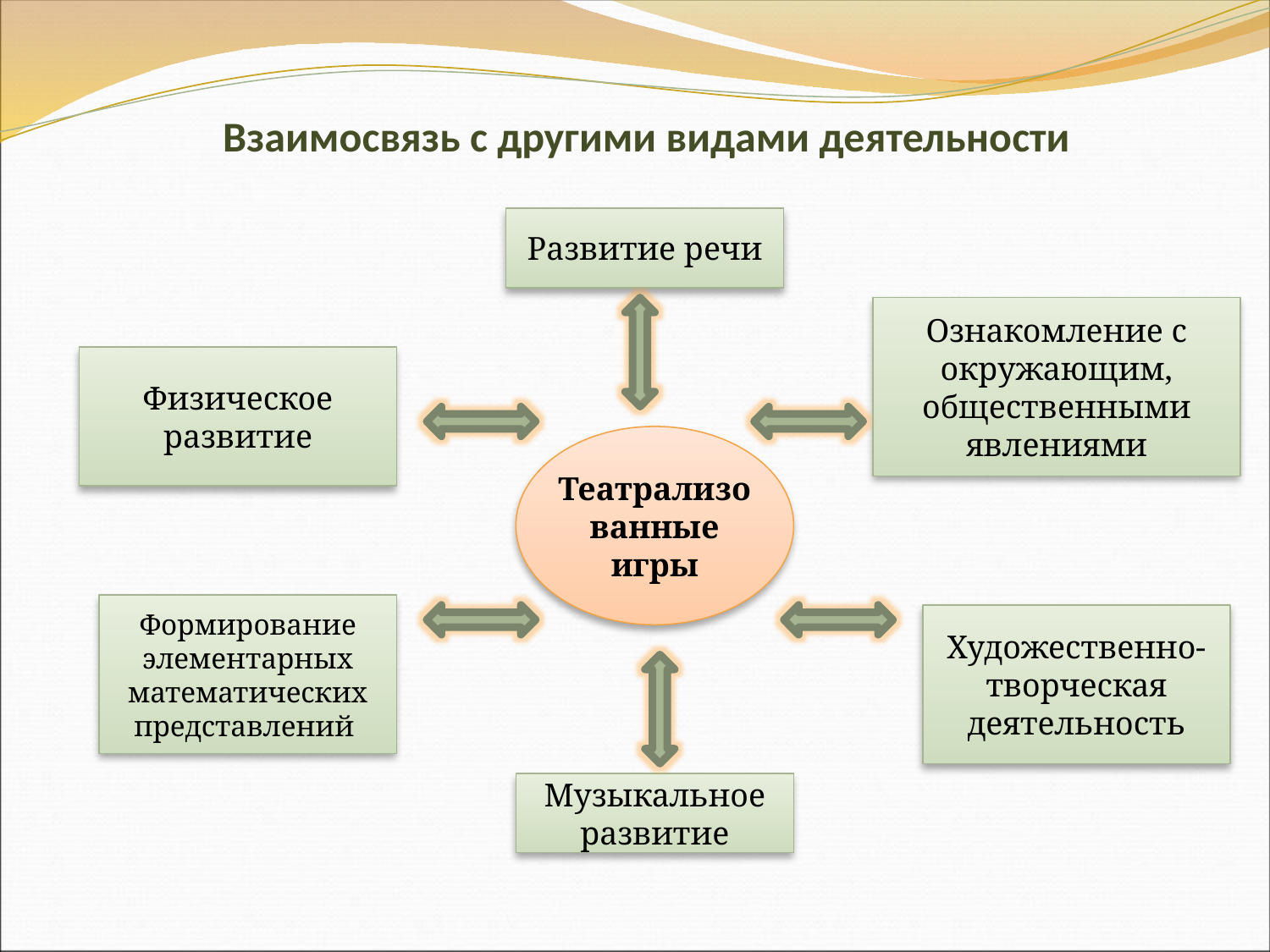

# Взаимосвязь с другими видами деятельности
Развитие речи
Ознакомление с окружающим, общественными явлениями

Физическое развитие

Театрализованные игры
Формирование элементарных математических представлений
Художественно-творческая деятельность

Музыкальное развитие